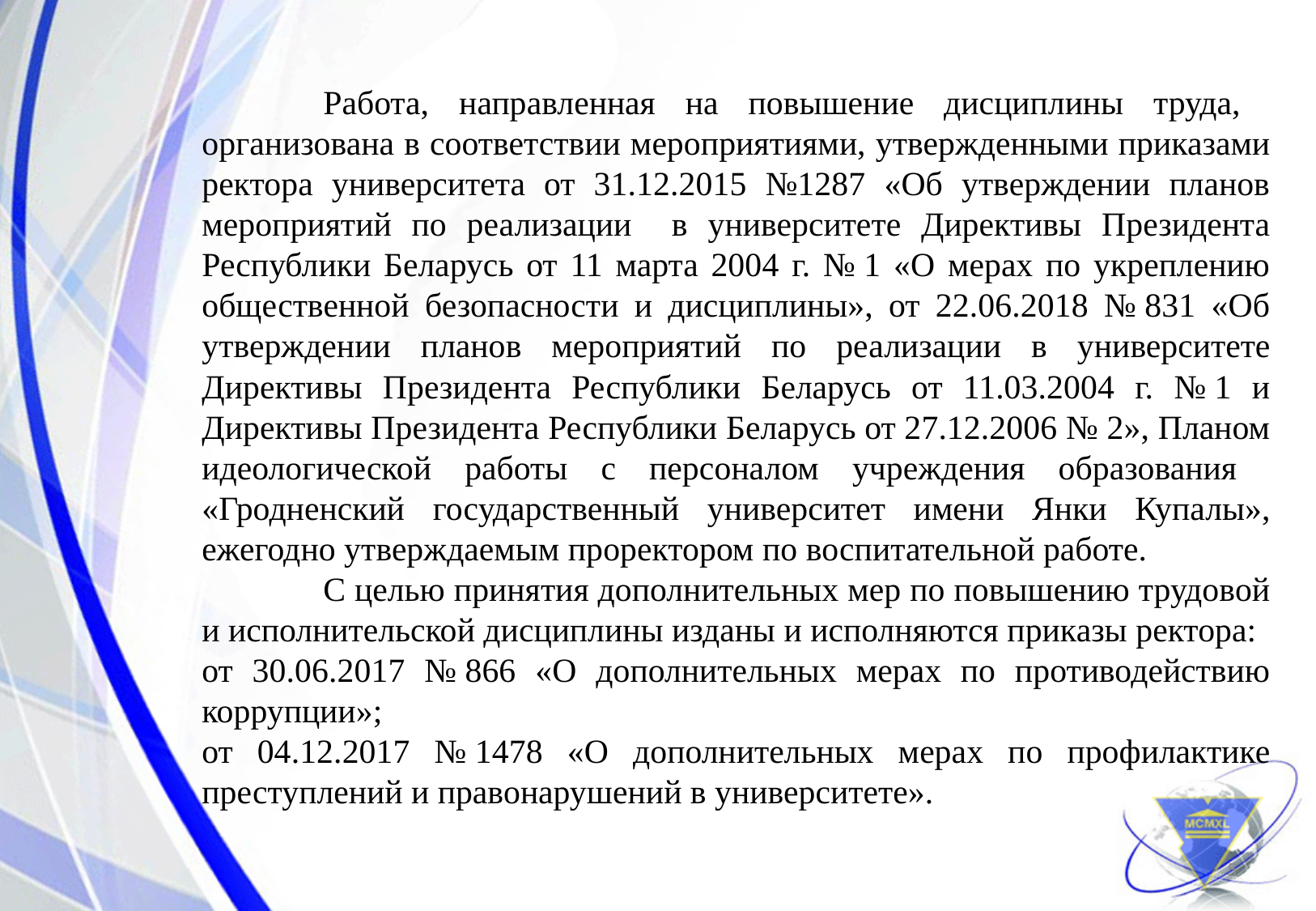

Работа, направленная на повышение дисциплины труда,  организована в соответствии мероприятиями, утвержденными приказами ректора университета от 31.12.2015 №1287 «Об утверждении планов мероприятий по реализации  в университете Директивы Президента Республики Беларусь от 11 марта 2004 г. № 1 «О мерах по укреплению общественной безопасности и дисциплины», от 22.06.2018 № 831 «Об утверждении планов мероприятий по реализации в университете Директивы Президента Республики Беларусь от 11.03.2004 г. № 1 и Директивы Президента Республики Беларусь от 27.12.2006 № 2», Планом идеологической работы с персоналом учреждения образования  «Гродненский государственный университет имени Янки Купалы», ежегодно утверждаемым проректором по воспитательной работе.
	С целью принятия дополнительных мер по повышению трудовой и исполнительской дисциплины изданы и исполняются приказы ректора:
от 30.06.2017 № 866 «О дополнительных мерах по противодействию коррупции»;
от 04.12.2017 № 1478 «О дополнительных мерах по профилактике преступлений и правонарушений в университете».
5